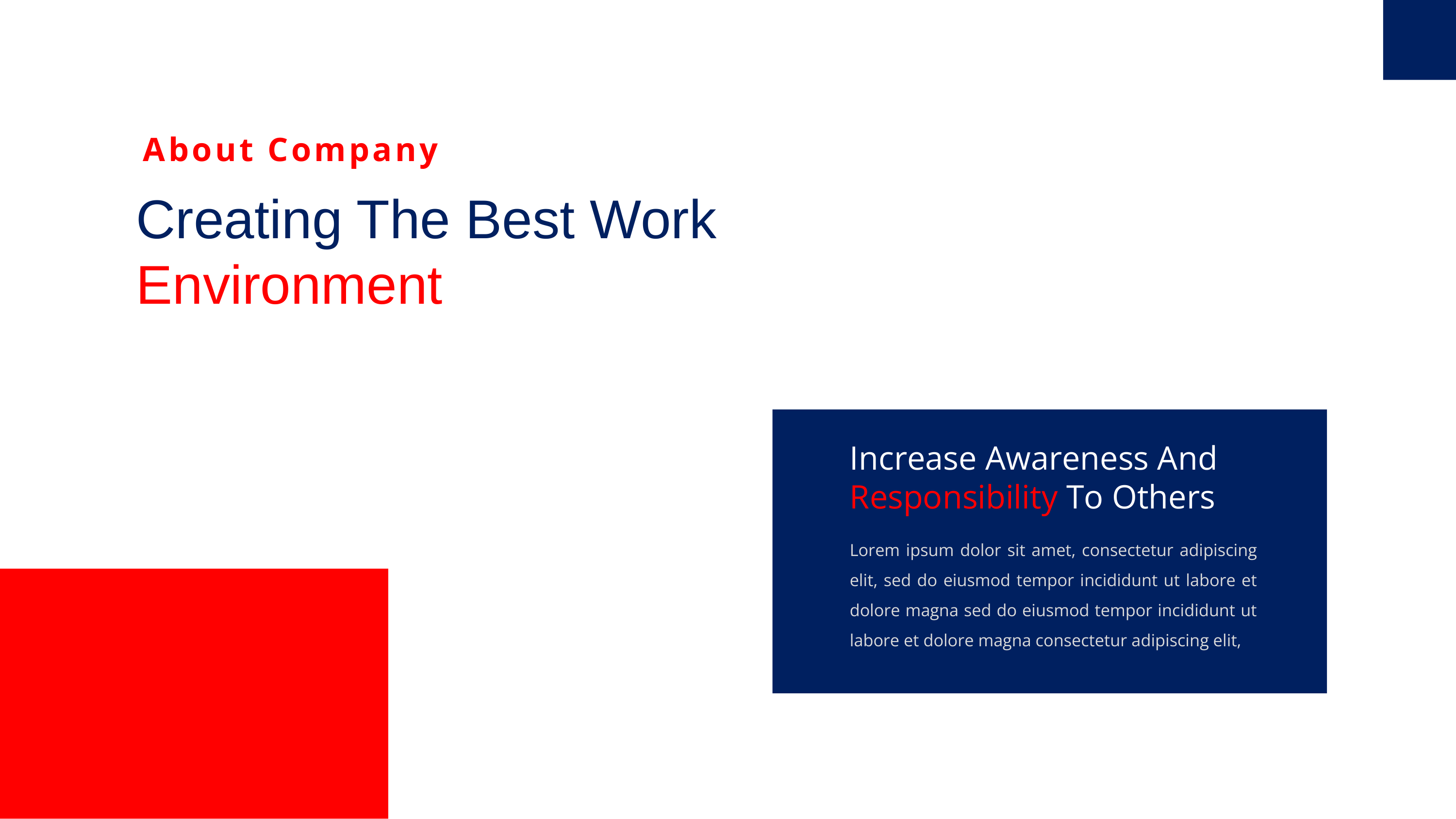

About Company

Creating The Best Work Environment

Increase Awareness And Responsibility To Others
Lorem ipsum dolor sit amet, consectetur adipiscing elit, sed do eiusmod tempor incididunt ut labore et dolore magna sed do eiusmod tempor incididunt ut labore et dolore magna consectetur adipiscing elit,